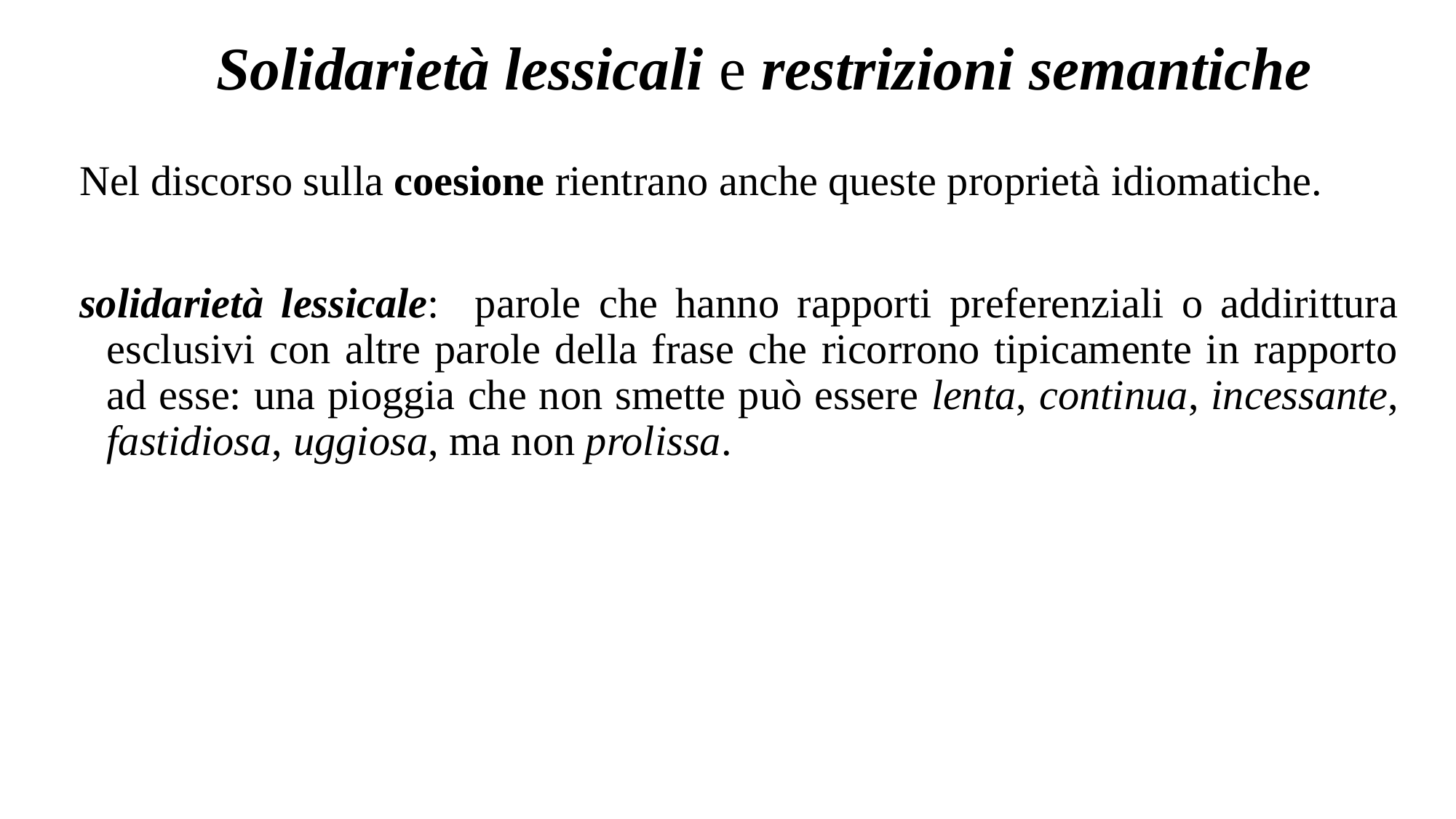

# Solidarietà lessicali e restrizioni semantiche
Nel discorso sulla coesione rientrano anche queste proprietà idiomatiche.

solidarietà lessicale:  parole che hanno rapporti preferenziali o addirittura esclusivi con altre parole della frase che ricorrono tipicamente in rapporto ad esse: una pioggia che non smette può essere lenta, continua, incessante, fastidiosa, uggiosa, ma non prolissa.